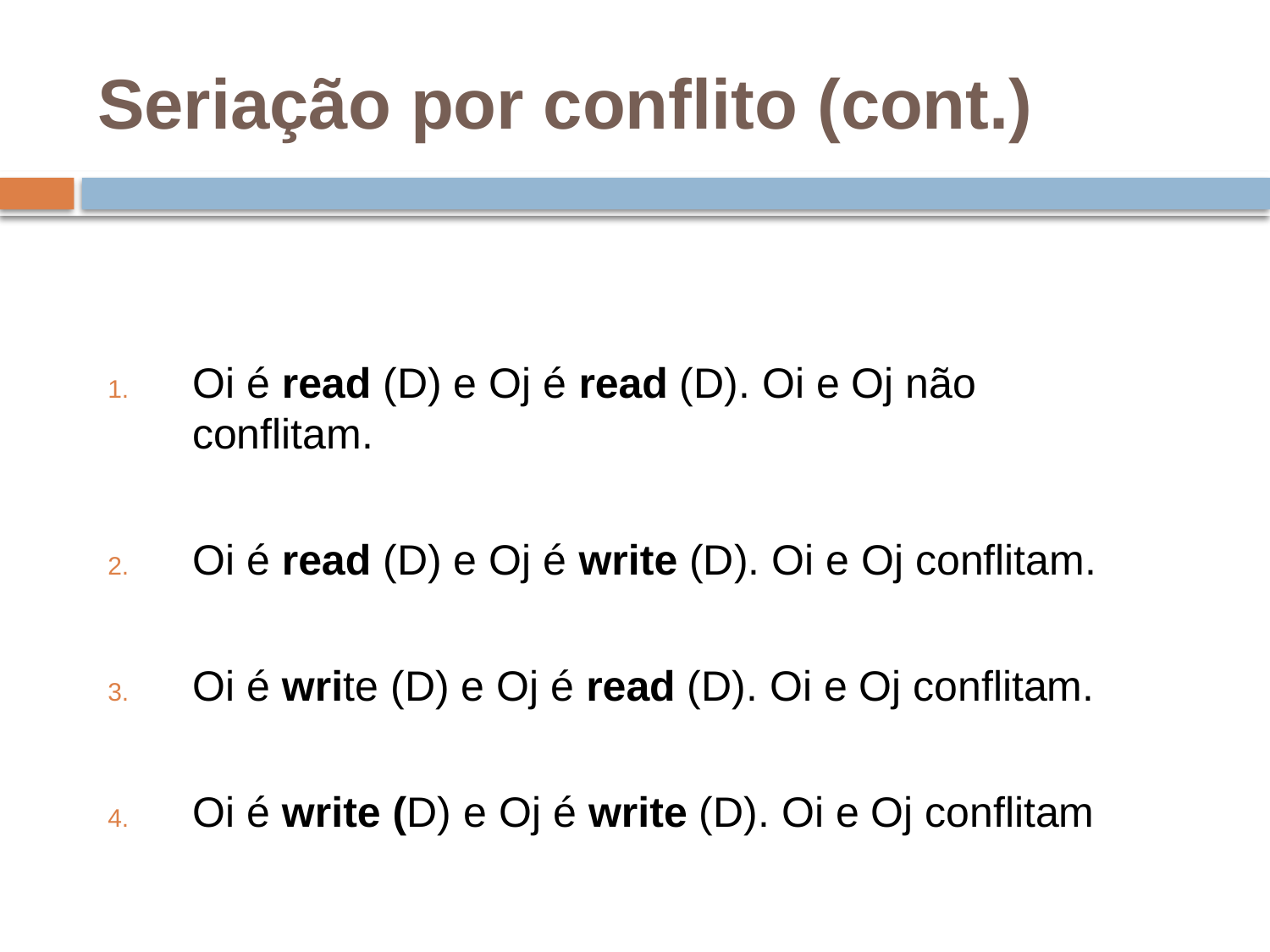

# Seriação por conflito (cont.)
Oi é read (D) e Oj é read (D). Oi e Oj não conflitam.

Oi é read (D) e Oj é write (D). Oi e Oj conflitam.

Oi é write (D) e Oj é read (D). Oi e Oj conflitam.

Oi é write (D) e Oj é write (D). Oi e Oj conflitam